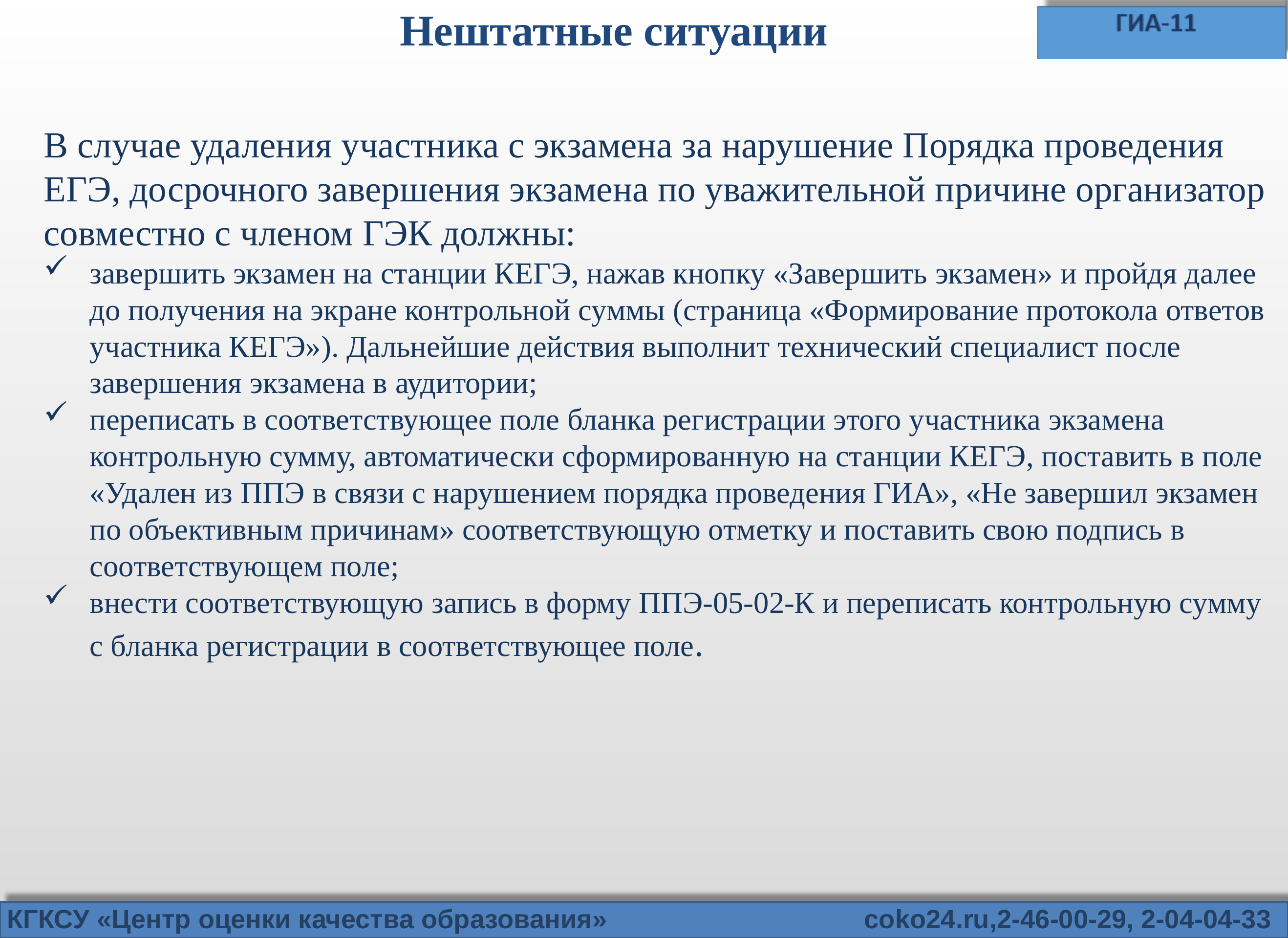

# Нештатные ситуации
В случае удаления участника с экзамена за нарушение Порядка проведения ЕГЭ, досрочного завершения экзамена по уважительной причине организатор совместно с членом ГЭК должны:
завершить экзамен на станции КЕГЭ, нажав кнопку «Завершить экзамен» и пройдя далее до получения на экране контрольной суммы (страница «Формирование протокола ответов участника КЕГЭ»). Дальнейшие действия выполнит технический специалист после завершения экзамена в аудитории;
переписать в соответствующее поле бланка регистрации этого участника экзамена контрольную сумму, автоматически сформированную на станции КЕГЭ, поставить в поле «Удален из ППЭ в связи с нарушением порядка проведения ГИА», «Не завершил экзамен по объективным причинам» соответствующую отметку и поставить свою подпись в соответствующем поле;
внести соответствующую запись в форму ППЭ-05-02-К и переписать контрольную сумму с бланка регистрации в соответствующее поле.